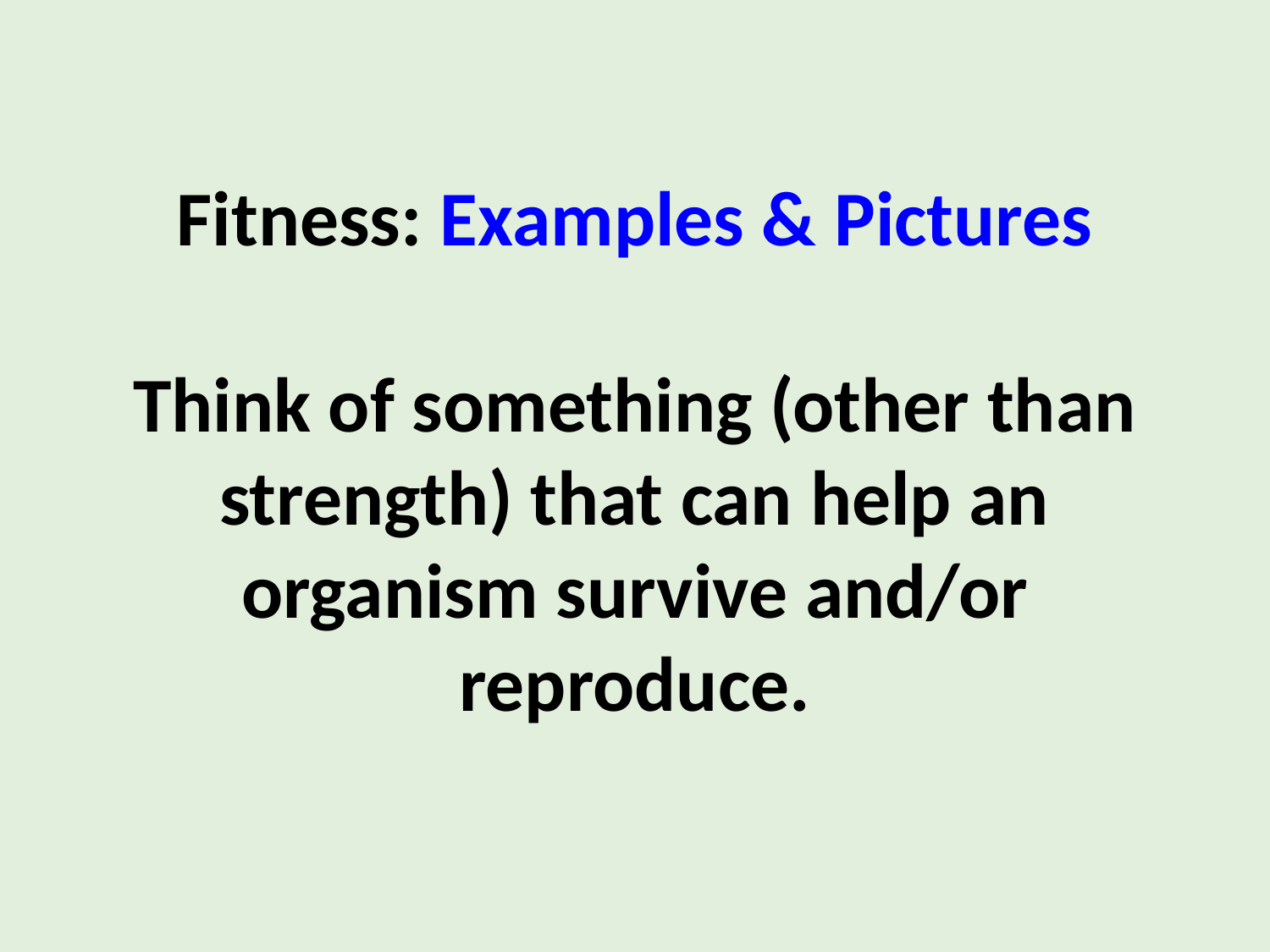

# Fitness: Examples & Pictures Think of something (other than strength) that can help an organism survive and/or reproduce.